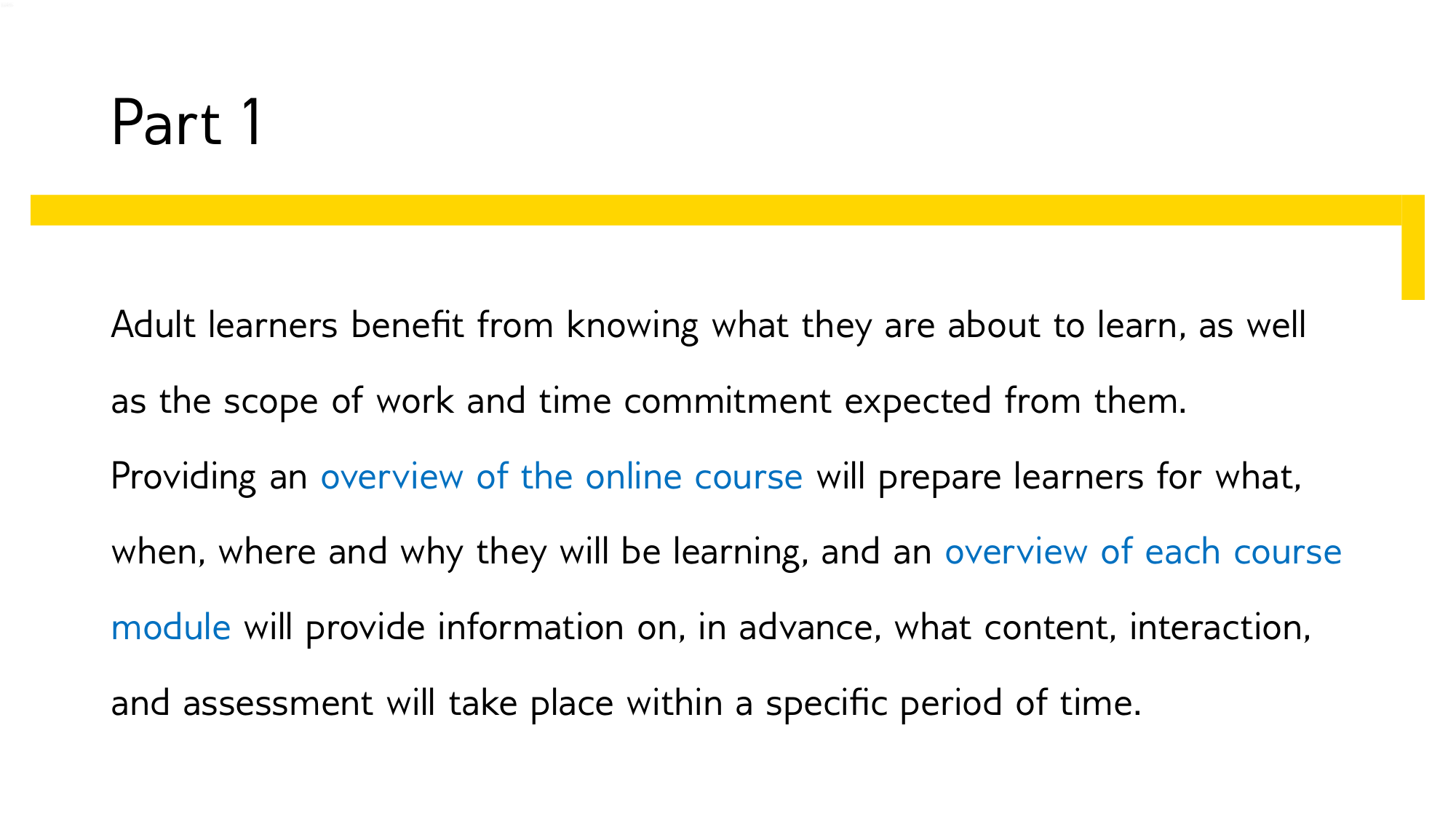

# Part 1

Adult learners benefit from knowing what they are about to learn, as well as the scope of work and time commitment expected from them. Providing an overview of the online course will prepare learners for what, when, where and why they will be learning, and an overview of each course module will provide information on, in advance, what content, interaction, and assessment will take place within a specific period of time.